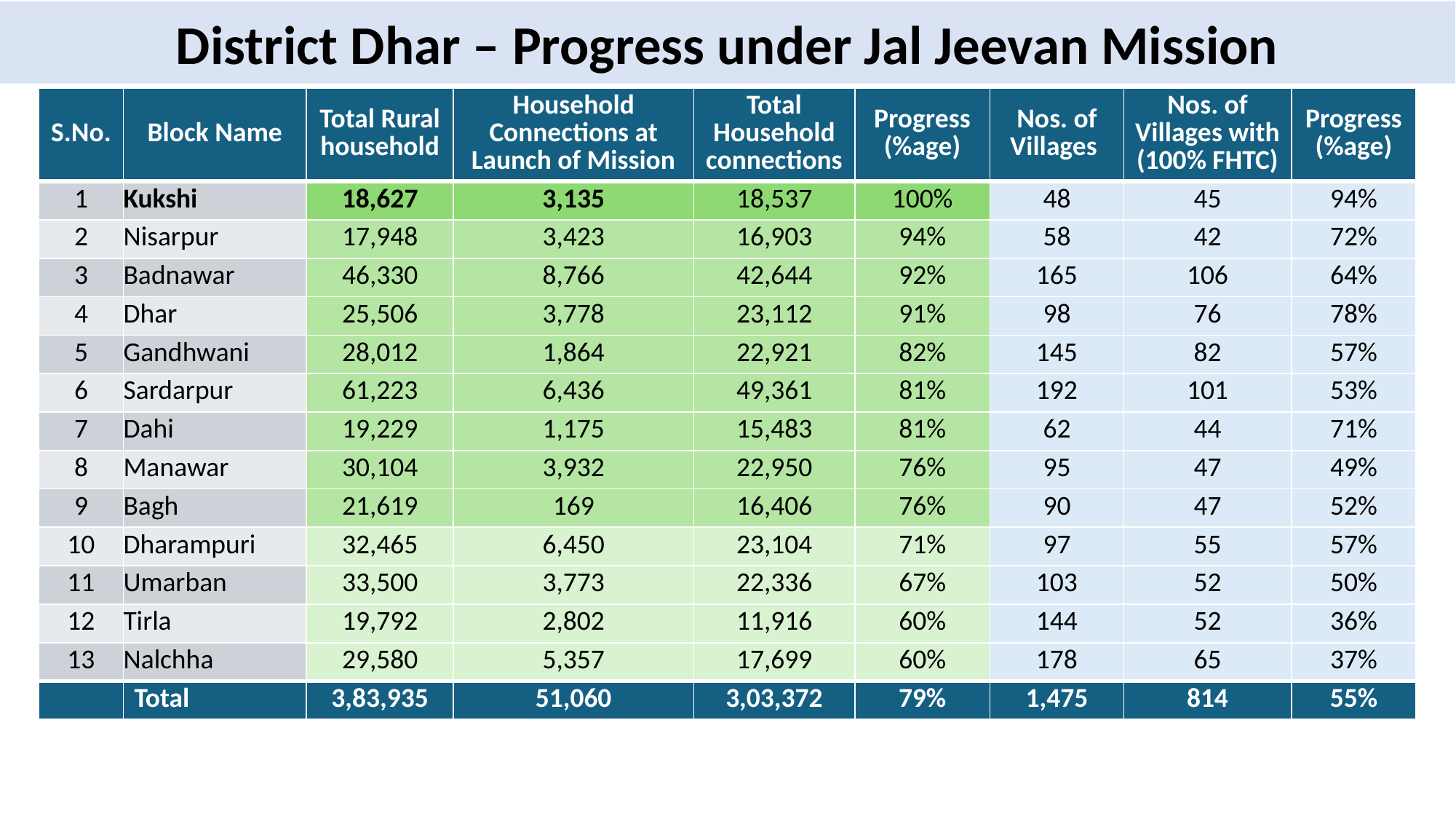

District Dhar – Progress under Jal Jeevan Mission
| S.No. | Block Name | Total Rural household | Household Connections at Launch of Mission | Total Household connections | Progress (%age) | Nos. of Villages | Nos. of Villages with (100% FHTC) | Progress (%age) |
| --- | --- | --- | --- | --- | --- | --- | --- | --- |
| 1 | Kukshi | 18,627 | 3,135 | 18,537 | 100% | 48 | 45 | 94% |
| 2 | Nisarpur | 17,948 | 3,423 | 16,903 | 94% | 58 | 42 | 72% |
| 3 | Badnawar | 46,330 | 8,766 | 42,644 | 92% | 165 | 106 | 64% |
| 4 | Dhar | 25,506 | 3,778 | 23,112 | 91% | 98 | 76 | 78% |
| 5 | Gandhwani | 28,012 | 1,864 | 22,921 | 82% | 145 | 82 | 57% |
| 6 | Sardarpur | 61,223 | 6,436 | 49,361 | 81% | 192 | 101 | 53% |
| 7 | Dahi | 19,229 | 1,175 | 15,483 | 81% | 62 | 44 | 71% |
| 8 | Manawar | 30,104 | 3,932 | 22,950 | 76% | 95 | 47 | 49% |
| 9 | Bagh | 21,619 | 169 | 16,406 | 76% | 90 | 47 | 52% |
| 10 | Dharampuri | 32,465 | 6,450 | 23,104 | 71% | 97 | 55 | 57% |
| 11 | Umarban | 33,500 | 3,773 | 22,336 | 67% | 103 | 52 | 50% |
| 12 | Tirla | 19,792 | 2,802 | 11,916 | 60% | 144 | 52 | 36% |
| 13 | Nalchha | 29,580 | 5,357 | 17,699 | 60% | 178 | 65 | 37% |
|  | Total | 3,83,935 | 51,060 | 3,03,372 | 79% | 1,475 | 814 | 55% |